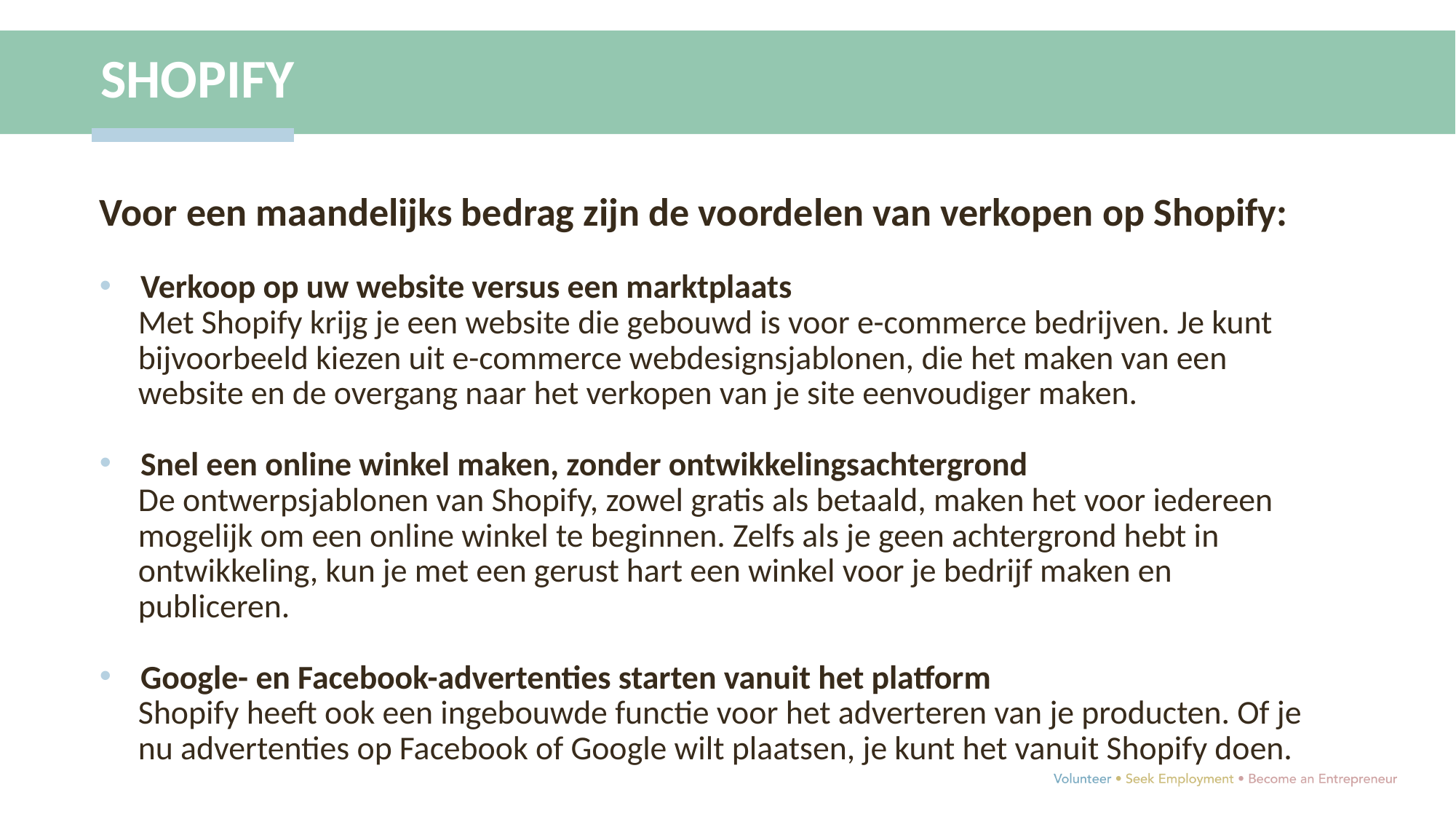

SHOPIFY
Voor een maandelijks bedrag zijn de voordelen van verkopen op Shopify:

Verkoop op uw website versus een marktplaats
Met Shopify krijg je een website die gebouwd is voor e-commerce bedrijven. Je kunt bijvoorbeeld kiezen uit e-commerce webdesignsjablonen, die het maken van een website en de overgang naar het verkopen van je site eenvoudiger maken.

Snel een online winkel maken, zonder ontwikkelingsachtergrond
De ontwerpsjablonen van Shopify, zowel gratis als betaald, maken het voor iedereen mogelijk om een online winkel te beginnen. Zelfs als je geen achtergrond hebt in ontwikkeling, kun je met een gerust hart een winkel voor je bedrijf maken en publiceren.

Google- en Facebook-advertenties starten vanuit het platform
Shopify heeft ook een ingebouwde functie voor het adverteren van je producten. Of je nu advertenties op Facebook of Google wilt plaatsen, je kunt het vanuit Shopify doen.